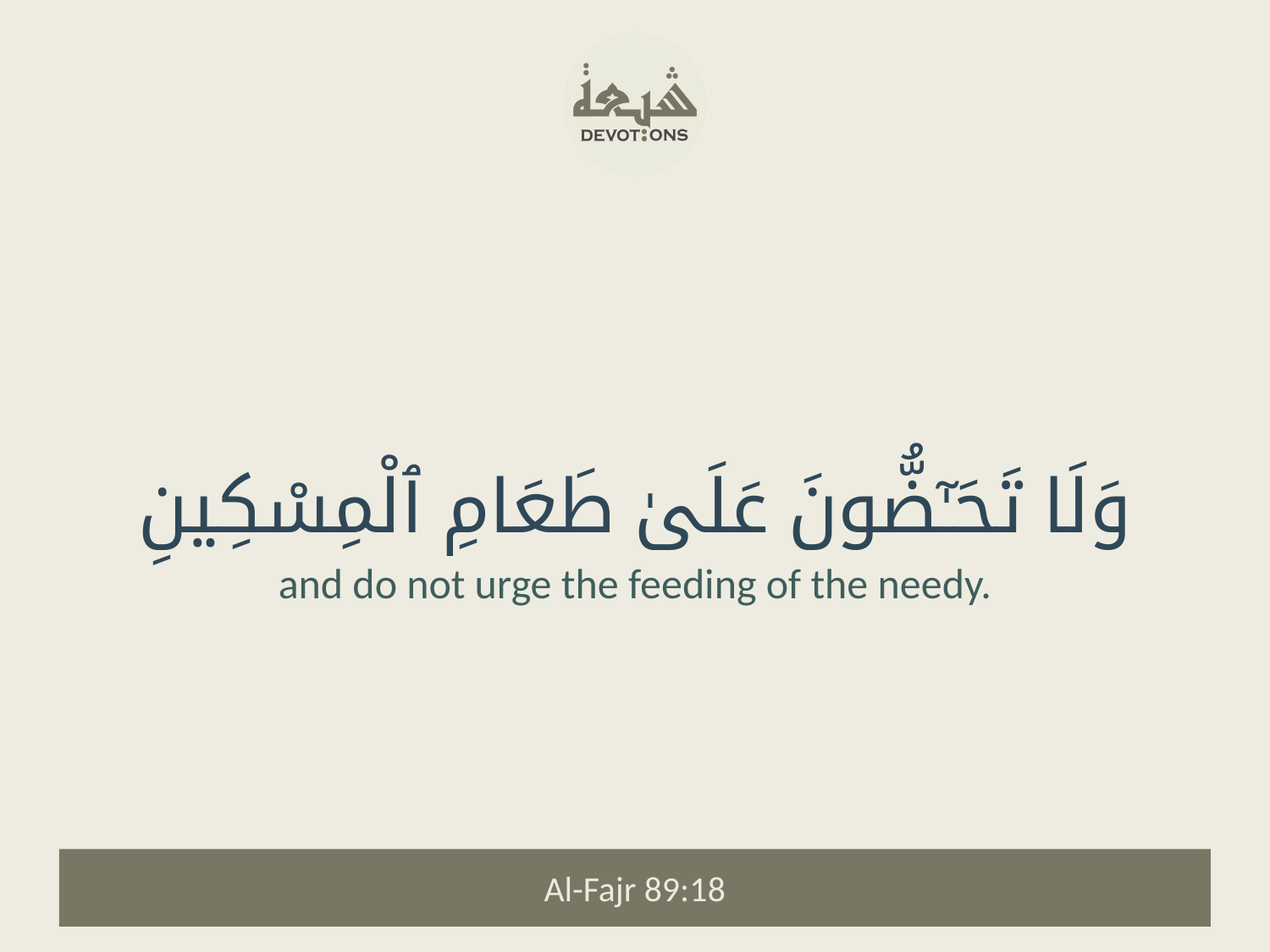

وَلَا تَحَـٰٓضُّونَ عَلَىٰ طَعَامِ ٱلْمِسْكِينِ
and do not urge the feeding of the needy.
Al-Fajr 89:18